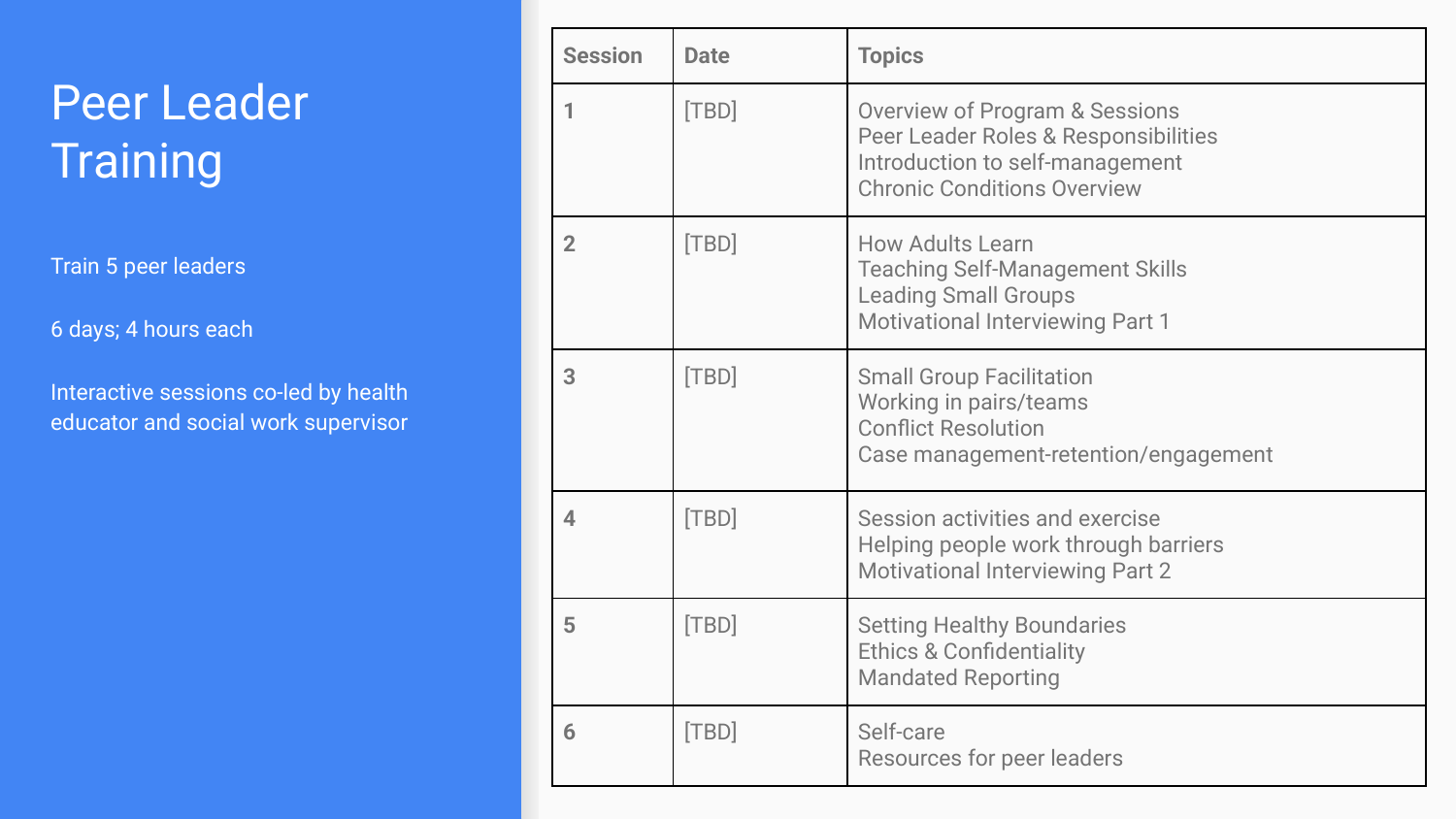

| Session | Date | Topics |
| --- | --- | --- |
| 1 | [TBD] | Overview of Program & Sessions Peer Leader Roles & Responsibilities Introduction to self-management Chronic Conditions Overview |
| 2 | [TBD] | How Adults Learn Teaching Self-Management Skills Leading Small Groups Motivational Interviewing Part 1 |
| 3 | [TBD] | Small Group Facilitation Working in pairs/teams Conflict Resolution Case management-retention/engagement |
| 4 | [TBD] | Session activities and exercise Helping people work through barriers Motivational Interviewing Part 2 |
| 5 | [TBD] | Setting Healthy Boundaries Ethics & Confidentiality Mandated Reporting |
| 6 | [TBD] | Self-care Resources for peer leaders |
# Peer Leader Training
Train 5 peer leaders
6 days; 4 hours each
Interactive sessions co-led by health educator and social work supervisor